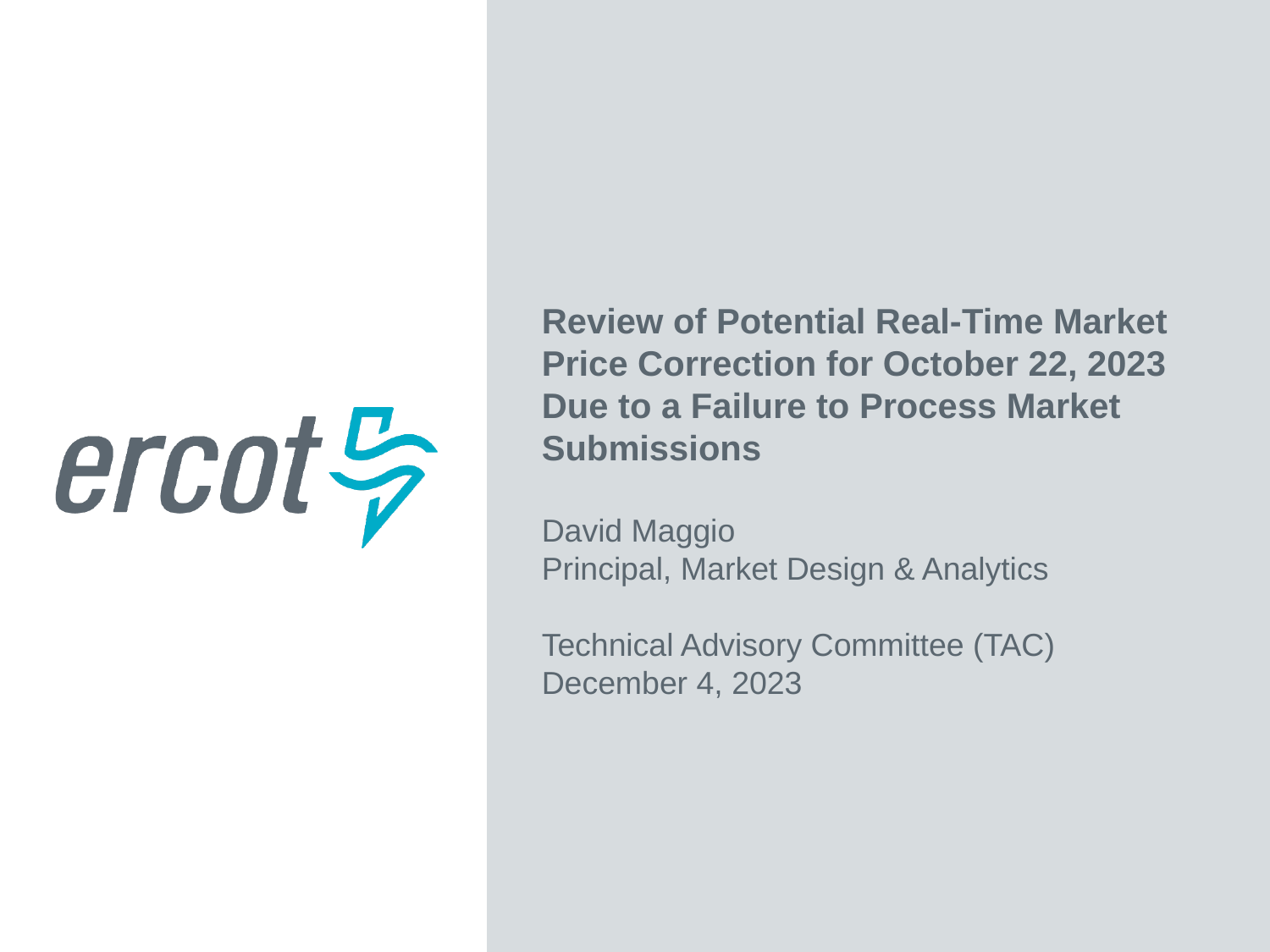

Review of Potential Real-Time Market Price Correction for October 22, 2023 Due to a Failure to Process Market Submissions

David Maggio
Principal, Market Design & Analytics

Technical Advisory Committee (TAC)
December 4, 2023